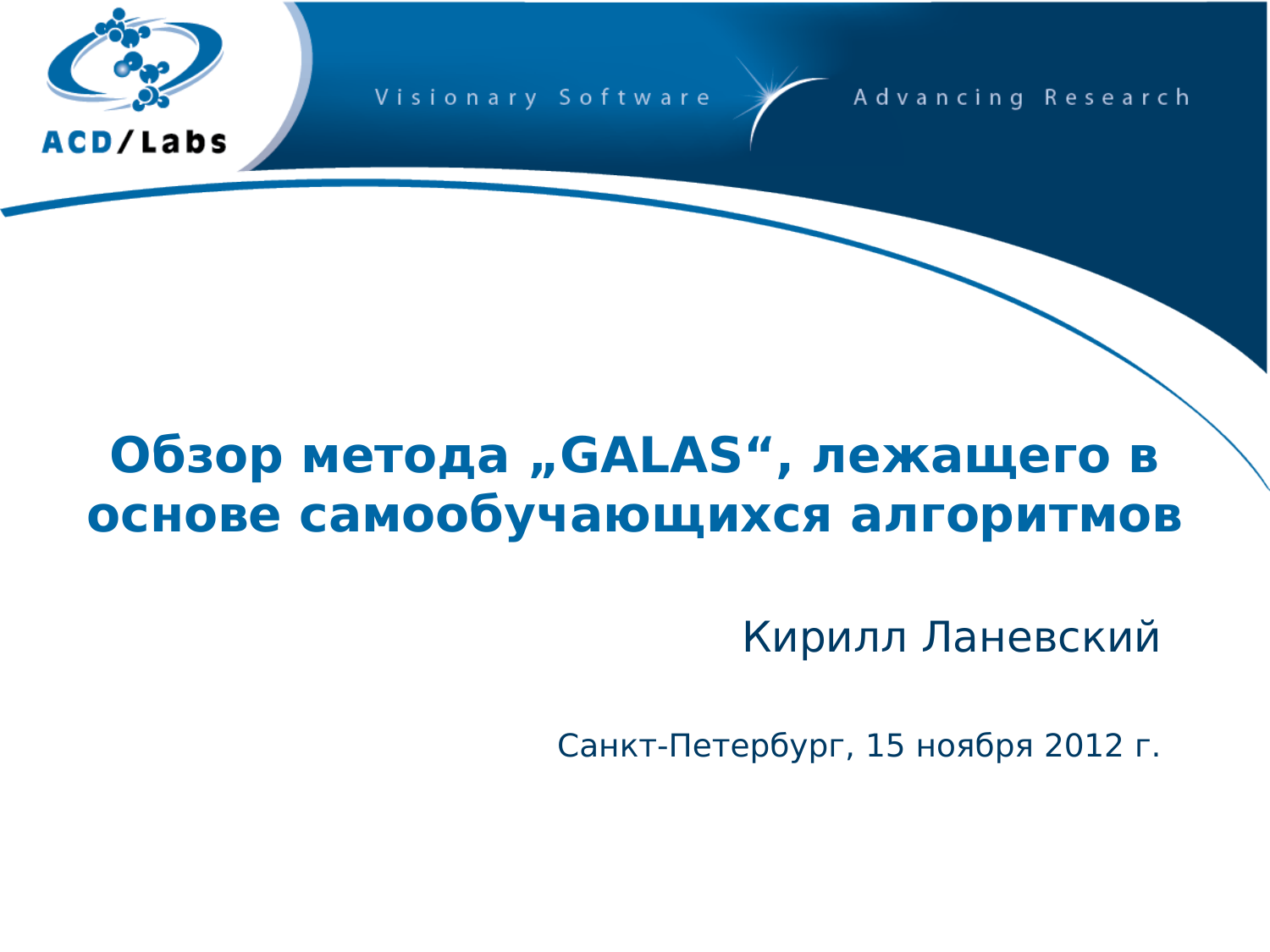

# Обзор метода „GALAS“, лежащего в основе самообучающихся алгоритмов
Кирилл Ланевский

Санкт-Петербург, 15 ноября 2012 г.